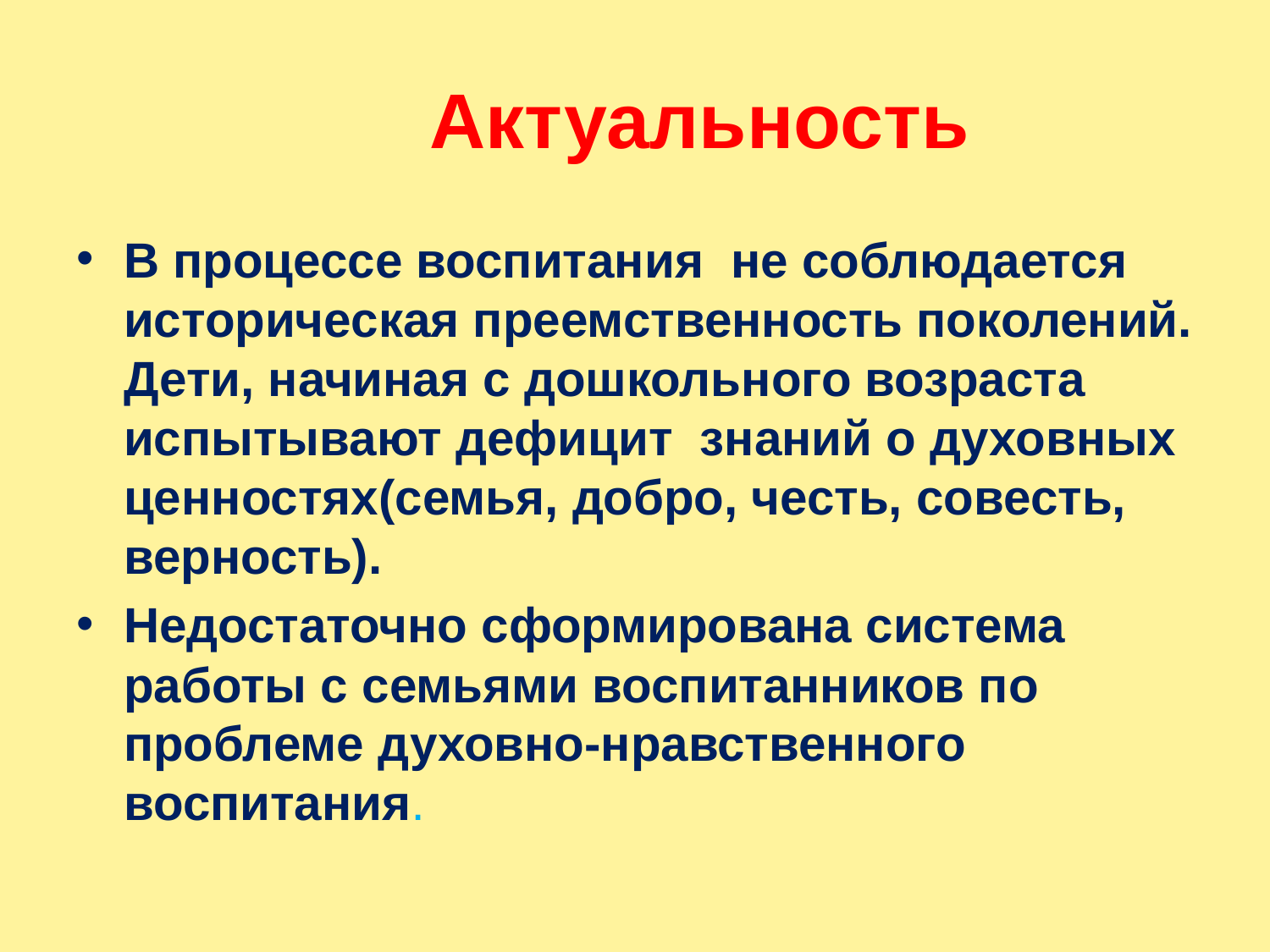

Актуальность
В процессе воспитания  не соблюдается историческая преемственность поколений. Дети, начиная с дошкольного возраста испытывают дефицит  знаний о духовных  ценностях(семья, добро, честь, совесть, верность).
Недостаточно сформирована система работы с семьями воспитанников по проблеме духовно-нравственного воспитания.